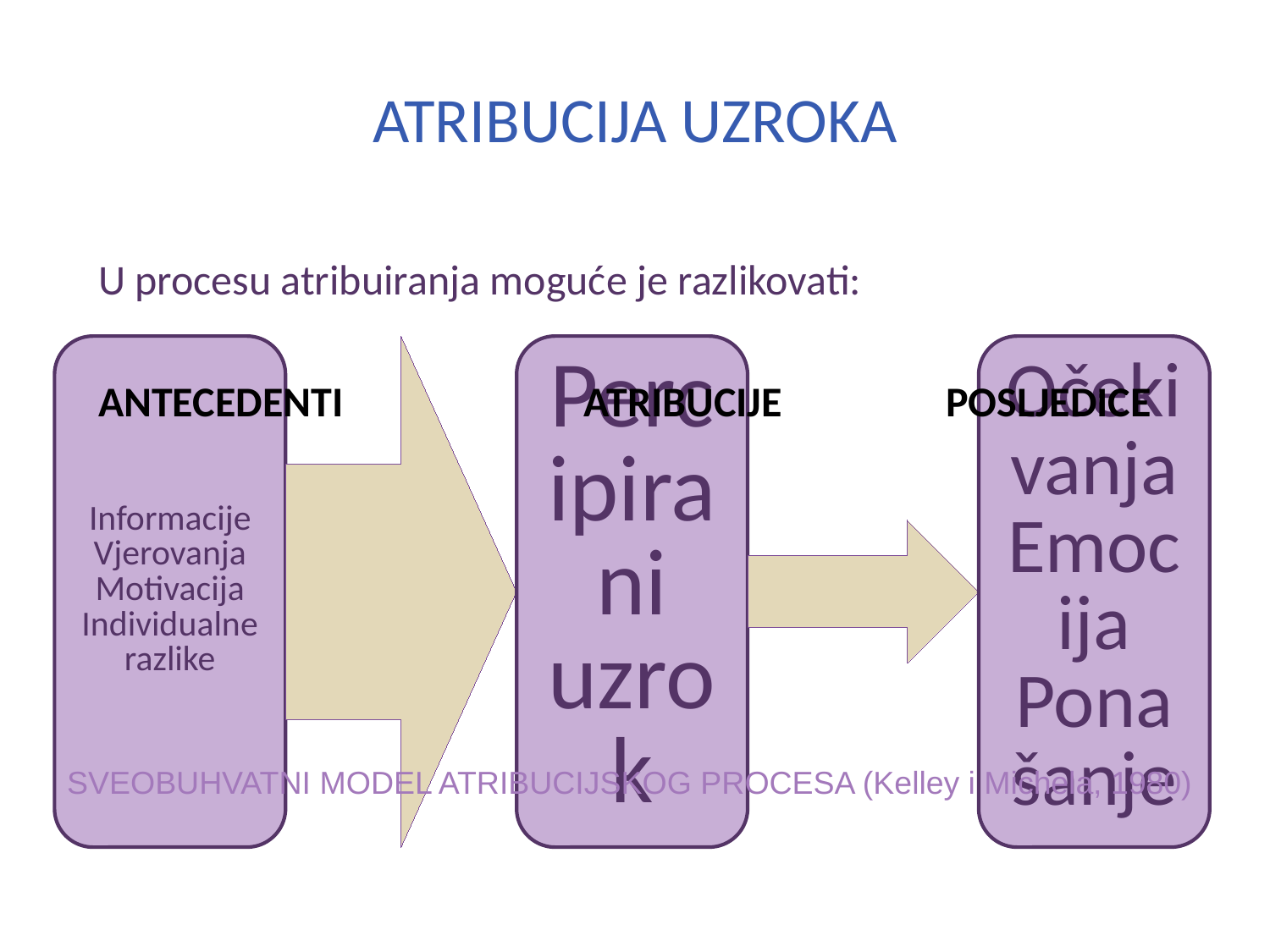

# ATRIBUCIJA UZROKA
U procesu atribuiranja moguće je razlikovati:

ANTECEDENTI	      	           ATRIBUCIJE	         POSLJEDICE
Informacije
Vjerovanja
Motivacija
Percipirani uzrok
Očekivanja
SVEOBUHVATNI MODEL ATRIBUCIJSKOG PROCESA (Kelley i Michela, 1980)